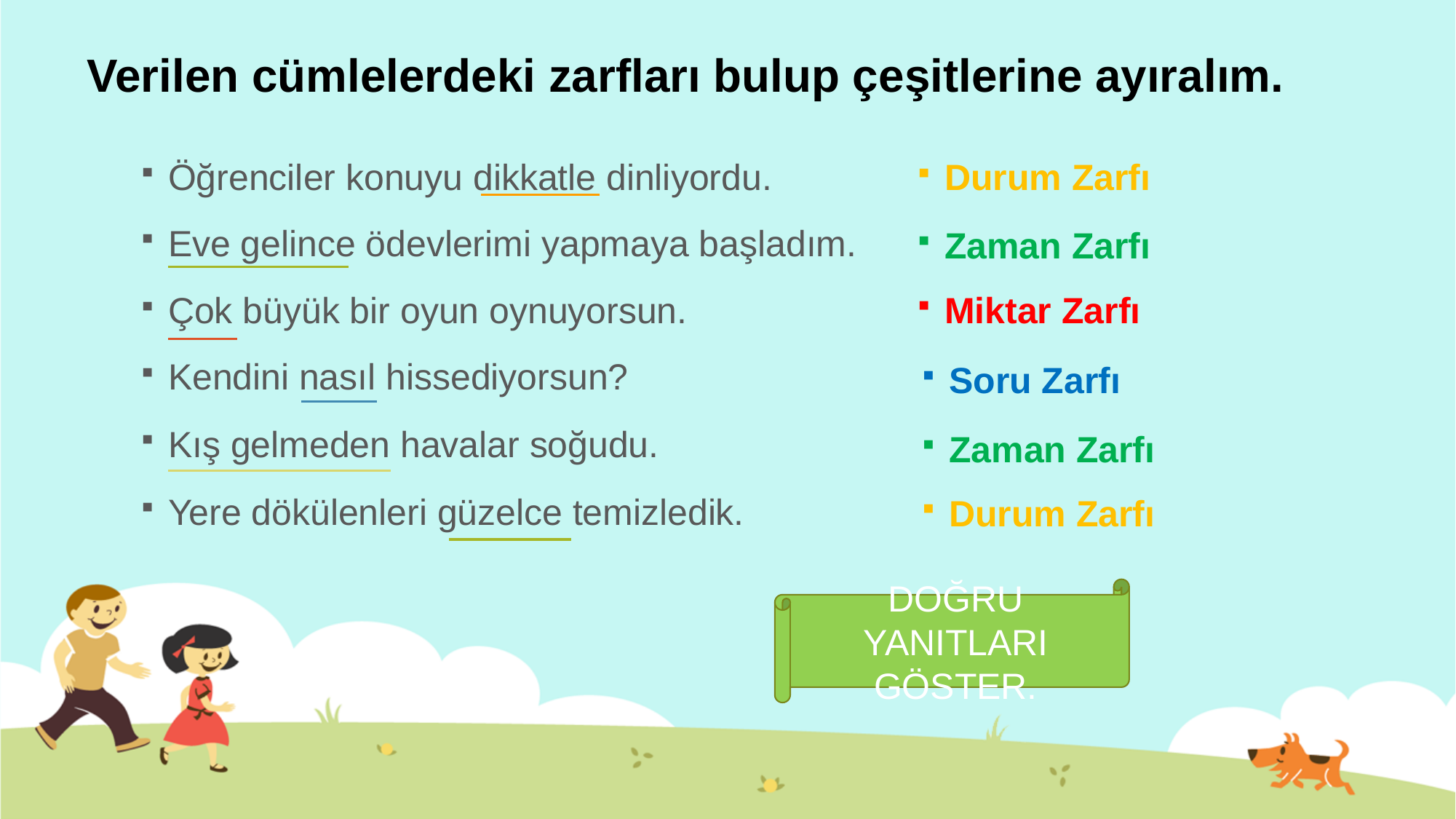

# Verilen cümlelerdeki zarfları bulup çeşitlerine ayıralım.
Öğrenciler konuyu dikkatle dinliyordu.
Durum Zarfı
Eve gelince ödevlerimi yapmaya başladım.
Zaman Zarfı
Miktar Zarfı
Çok büyük bir oyun oynuyorsun.
Kendini nasıl hissediyorsun?
Soru Zarfı
Kış gelmeden havalar soğudu.
Zaman Zarfı
Yere dökülenleri güzelce temizledik.
Durum Zarfı
DOĞRU YANITLARI GÖSTER.